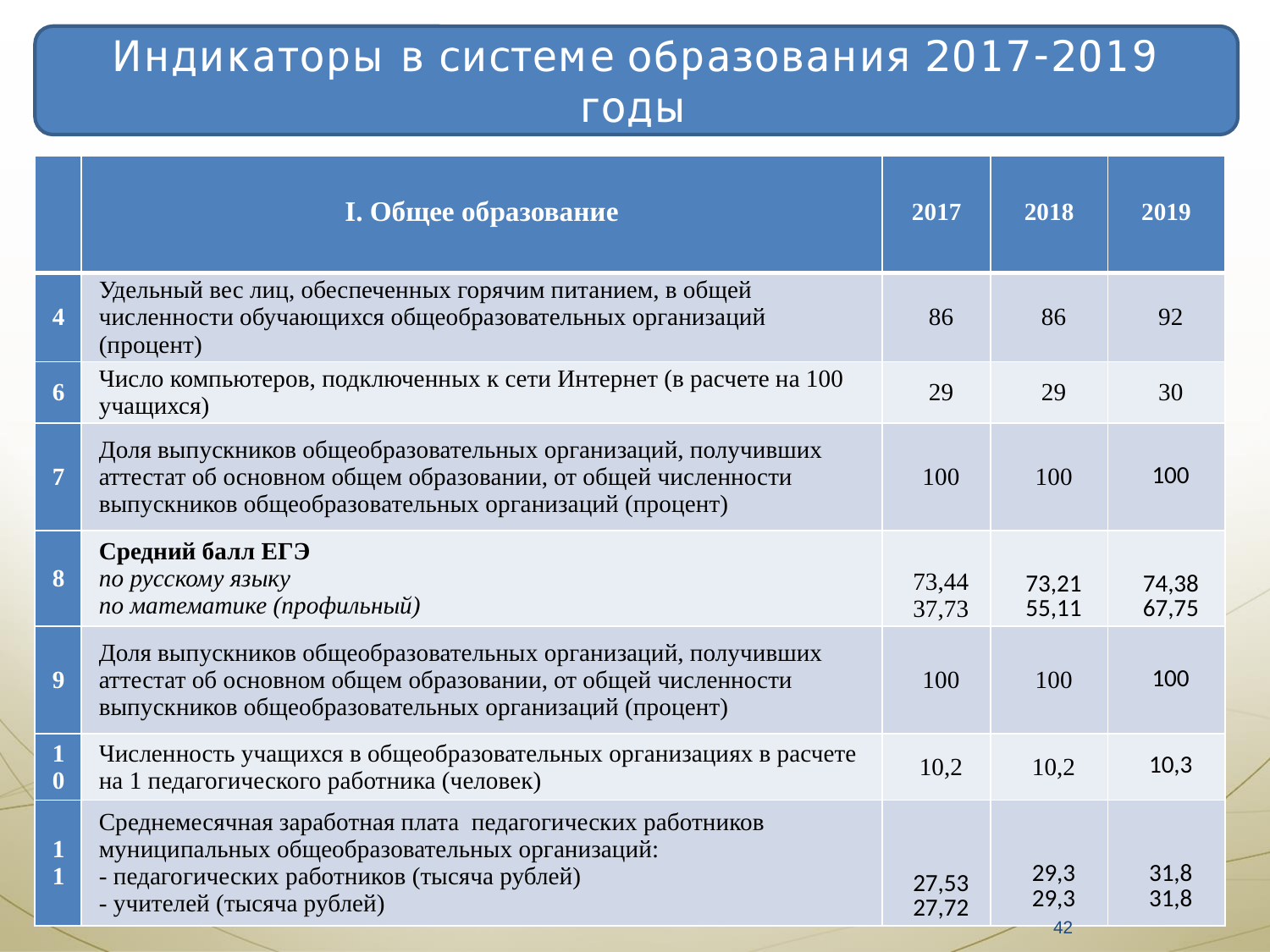

Индикаторы в системе образования 2017-2019 годы
|  | I. Общее образование | 2017 | 2018 | 2019 |
| --- | --- | --- | --- | --- |
| 4 | Удельный вес лиц, обеспеченных горячим питанием, в общей численности обучающихся общеобразовательных организаций (процент) | 86 | 86 | 92 |
| 6 | Число компьютеров, подключенных к сети Интернет (в расчете на 100 учащихся) | 29 | 29 | 30 |
| 7 | Доля выпускников общеобразовательных организаций, получивших аттестат об основном общем образовании, от общей численности выпускников общеобразовательных организаций (процент) | 100 | 100 | 100 |
| 8 | Средний балл ЕГЭ по русскому языку по математике (профильный) | 73,44 37,73 | 73,21 55,11 | 74,38 67,75 |
| 9 | Доля выпускников общеобразовательных организаций, получивших аттестат об основном общем образовании, от общей численности выпускников общеобразовательных организаций (процент) | 100 | 100 | 100 |
| 10 | Численность учащихся в общеобразовательных организациях в расчете на 1 педагогического работника (человек) | 10,2 | 10,2 | 10,3 |
| 11 | Среднемесячная заработная плата педагогических работников муниципальных общеобразовательных организаций: - педагогических работников (тысяча рублей) - учителей (тысяча рублей) | 27,53 27,72 | 29,3 29,3 | 31,8 31,8 |

42